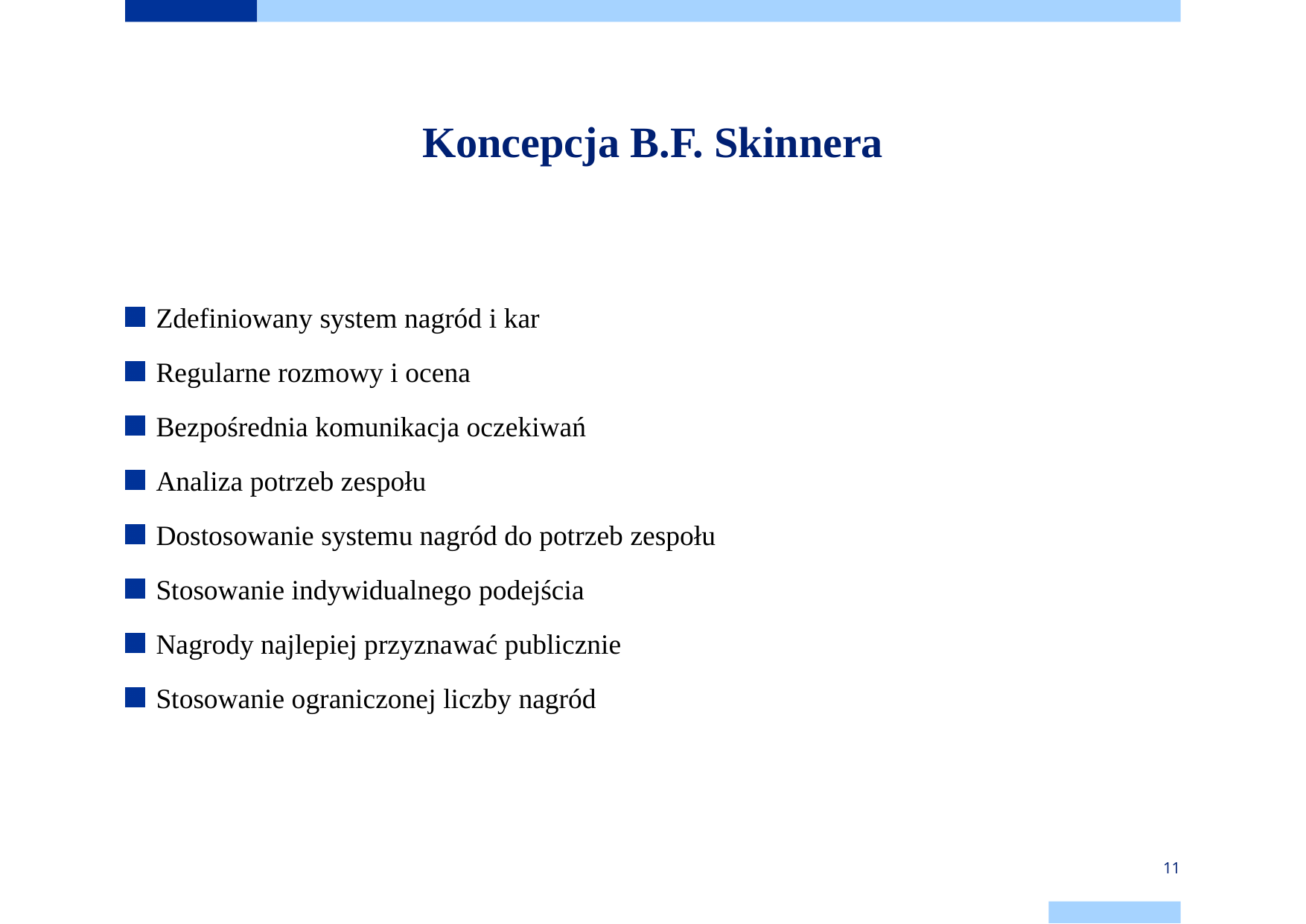

# Koncepcja B.F. Skinnera

Zdefiniowany system nagród i kar
Regularne rozmowy i ocena
Bezpośrednia komunikacja oczekiwań
Analiza potrzeb zespołu
Dostosowanie systemu nagród do potrzeb zespołu
Stosowanie indywidualnego podejścia
Nagrody najlepiej przyznawać publicznie
Stosowanie ograniczonej liczby nagród

11